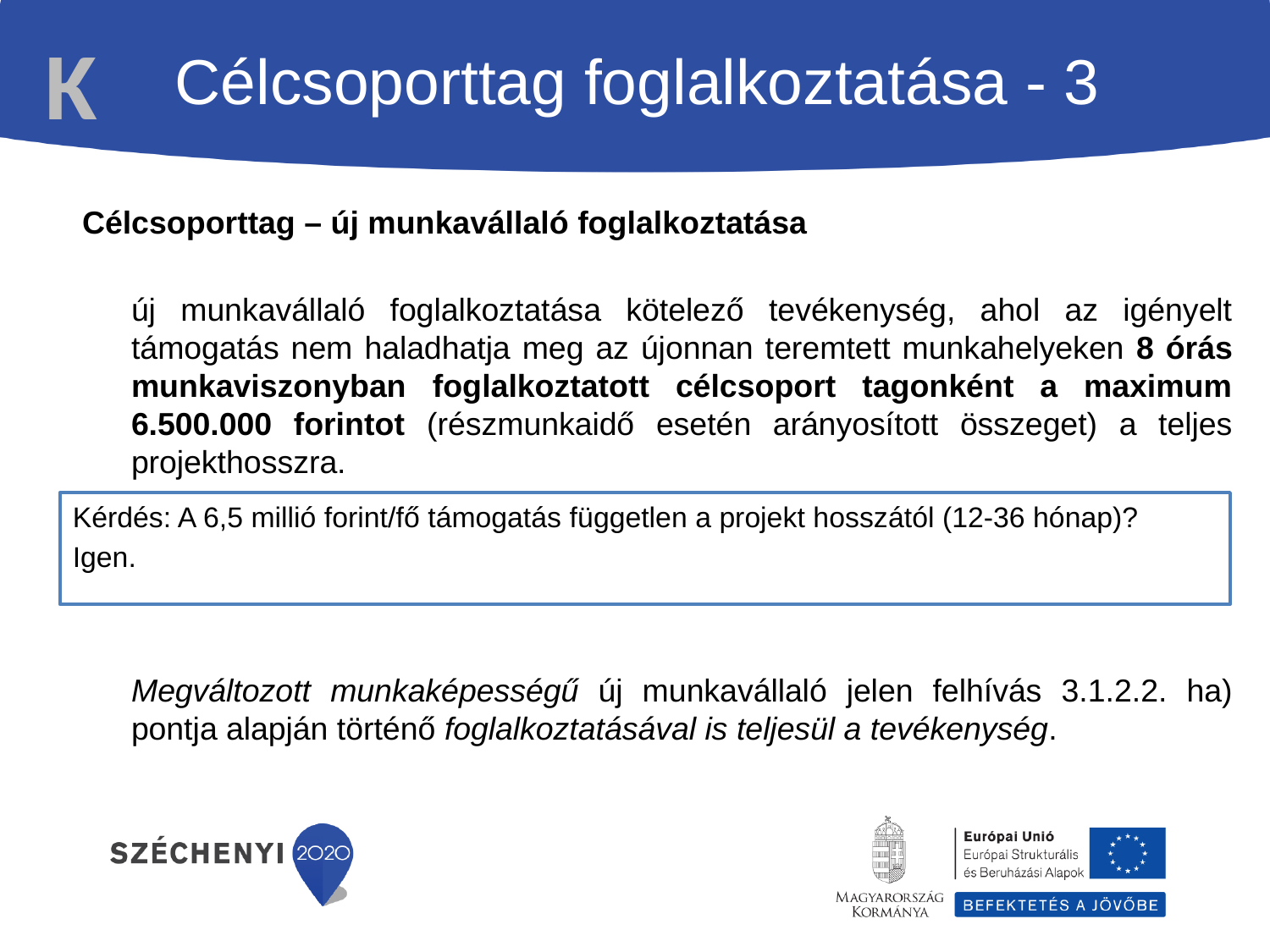

K
Célcsoporttag foglalkoztatása - 3
Célcsoporttag – új munkavállaló foglalkoztatása

	új munkavállaló foglalkoztatása kötelező tevékenység, ahol az igényelt támogatás nem haladhatja meg az újonnan teremtett munkahelyeken 8 órás munkaviszonyban foglalkoztatott célcsoport tagonként a maximum 6.500.000 forintot (részmunkaidő esetén arányosított összeget) a teljes projekthosszra.

	Megváltozott munkaképességű új munkavállaló jelen felhívás 3.1.2.2. ha) pontja alapján történő foglalkoztatásával is teljesül a tevékenység.

Kérdés: A 6,5 millió forint/fő támogatás független a projekt hosszától (12-36 hónap)?
Igen.